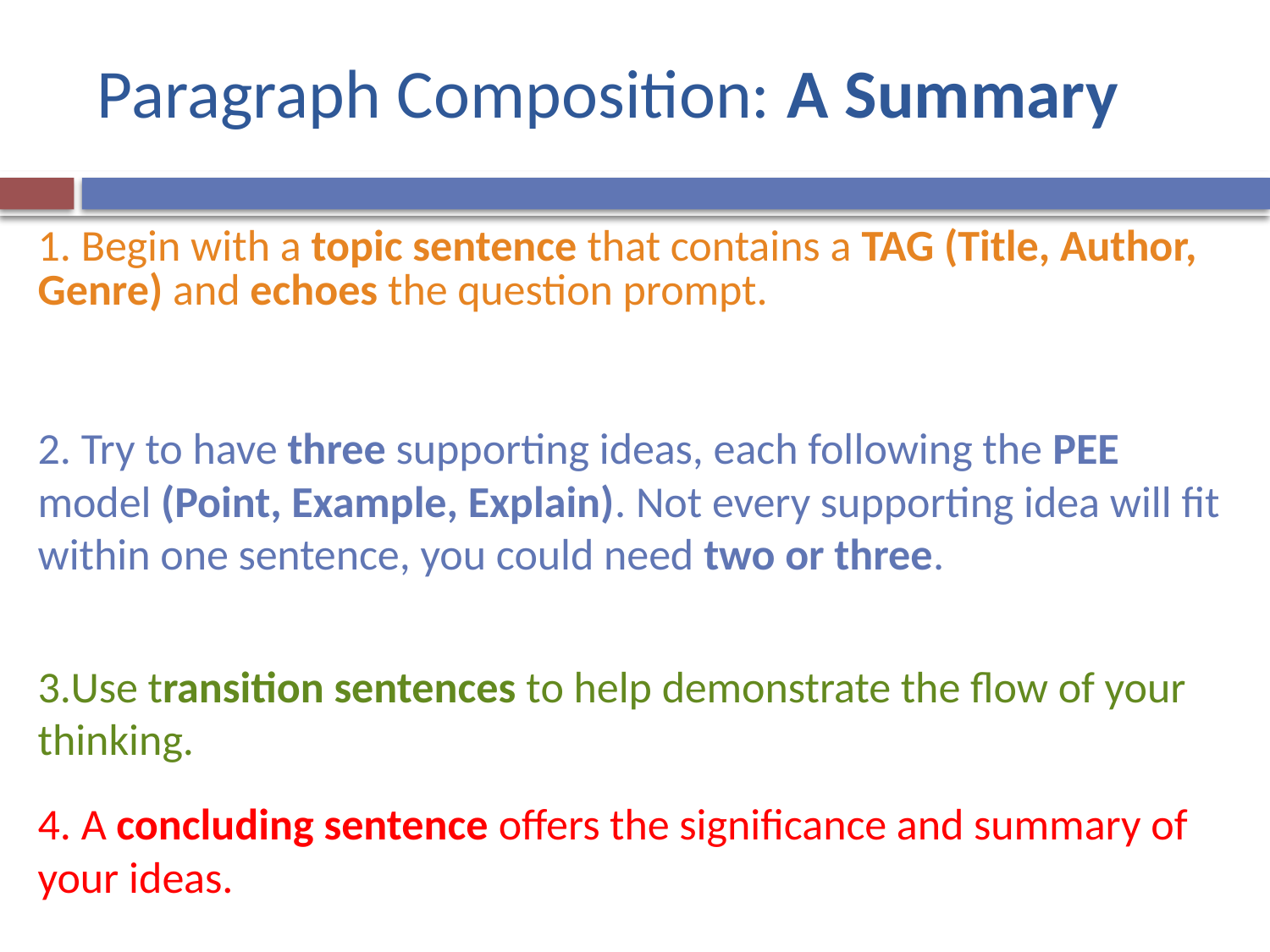

# Paragraph Composition: A Summary
1. Begin with a topic sentence that contains a TAG (Title, Author, Genre) and echoes the question prompt.

2. Try to have three supporting ideas, each following the PEE model (Point, Example, Explain). Not every supporting idea will fit within one sentence, you could need two or three.
3.Use transition sentences to help demonstrate the flow of your thinking.
4. A concluding sentence offers the significance and summary of your ideas.